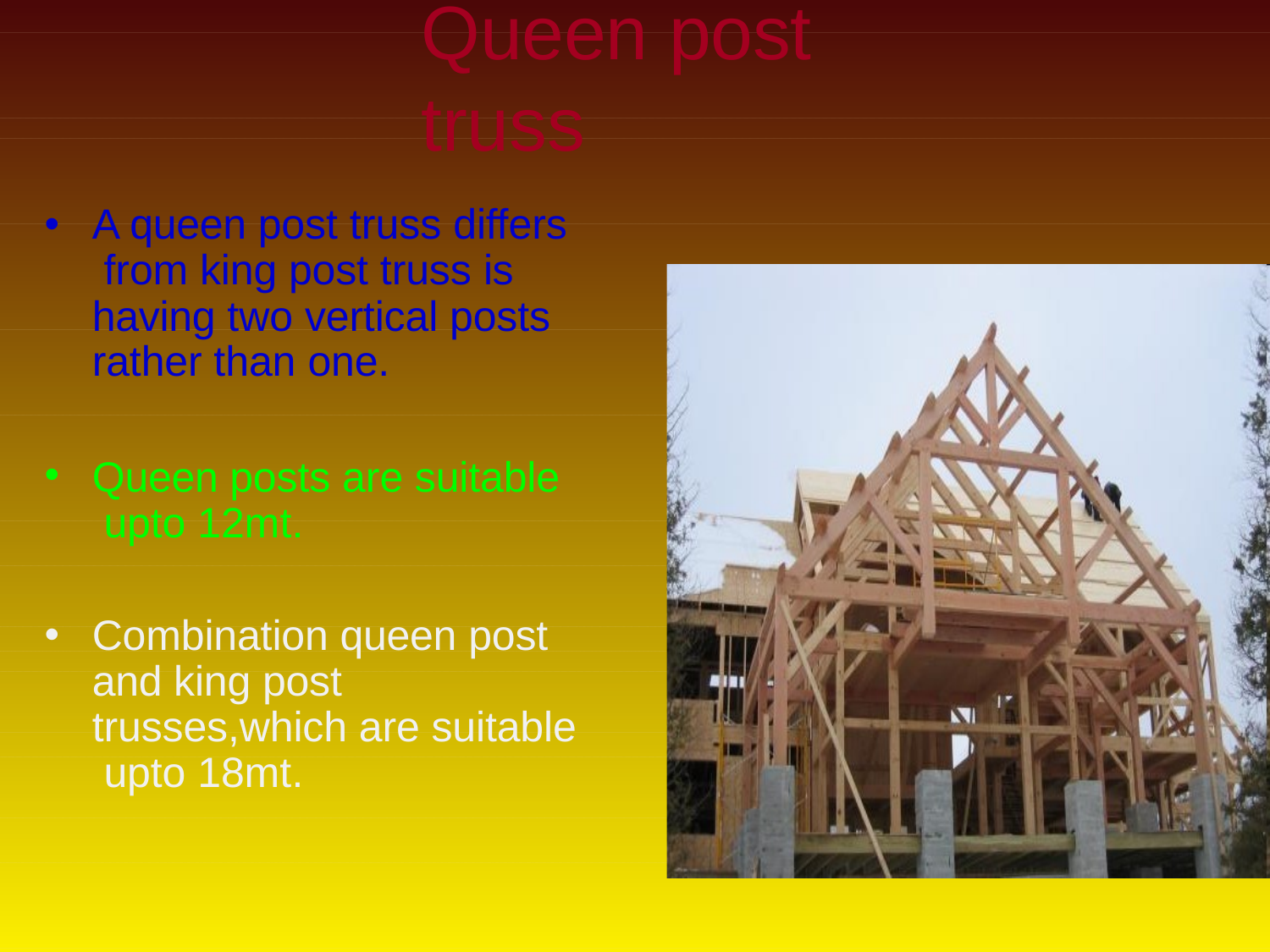

# Queen post truss

•

A queen post truss differs  from king post truss is  having two vertical posts  rather than one.

•
Queen posts are suitable  upto 12mt.

•

Combination queen post  and king post  trusses,which are suitable  upto 18mt.